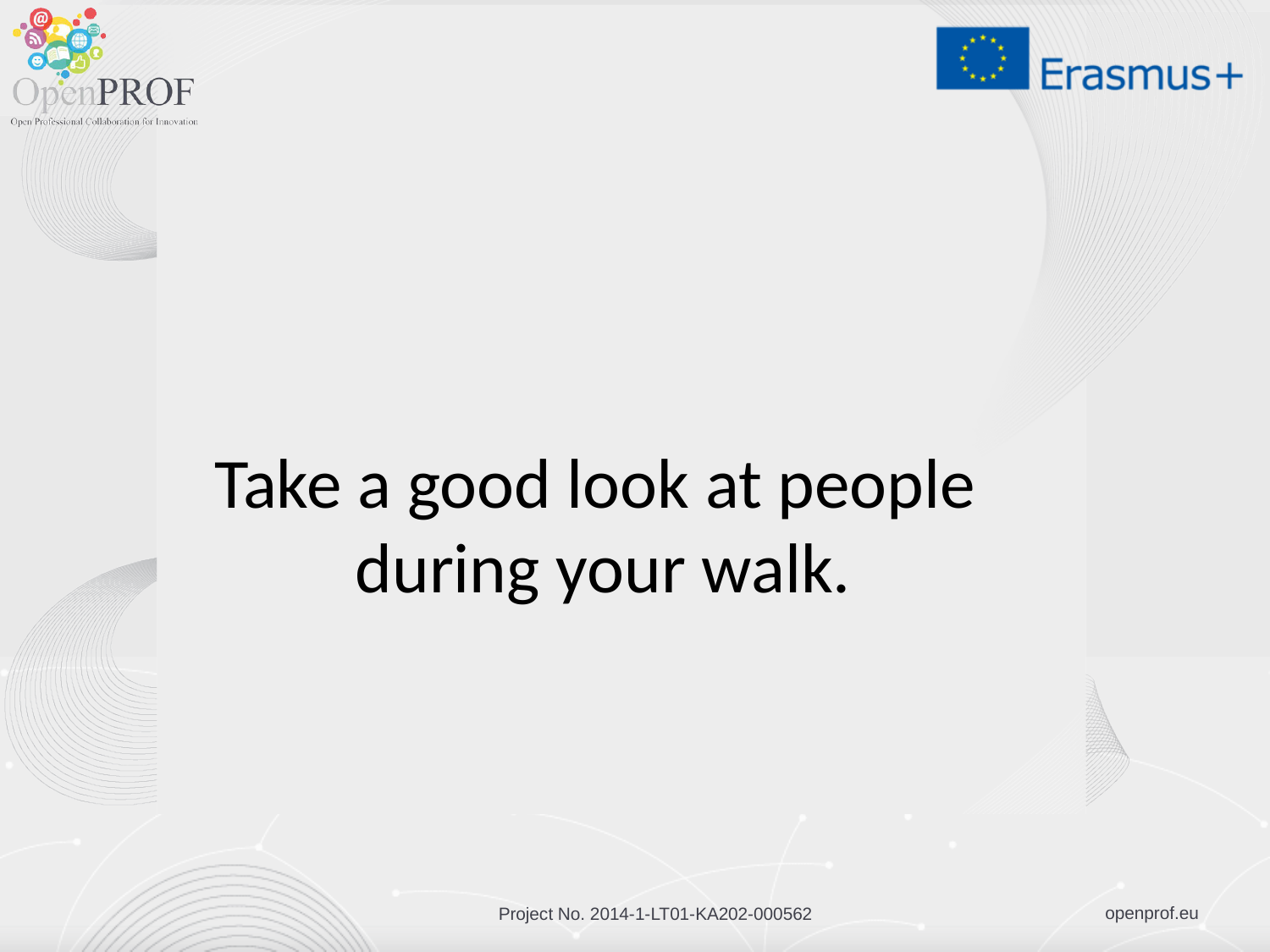

Take a good look at people
during your walk.